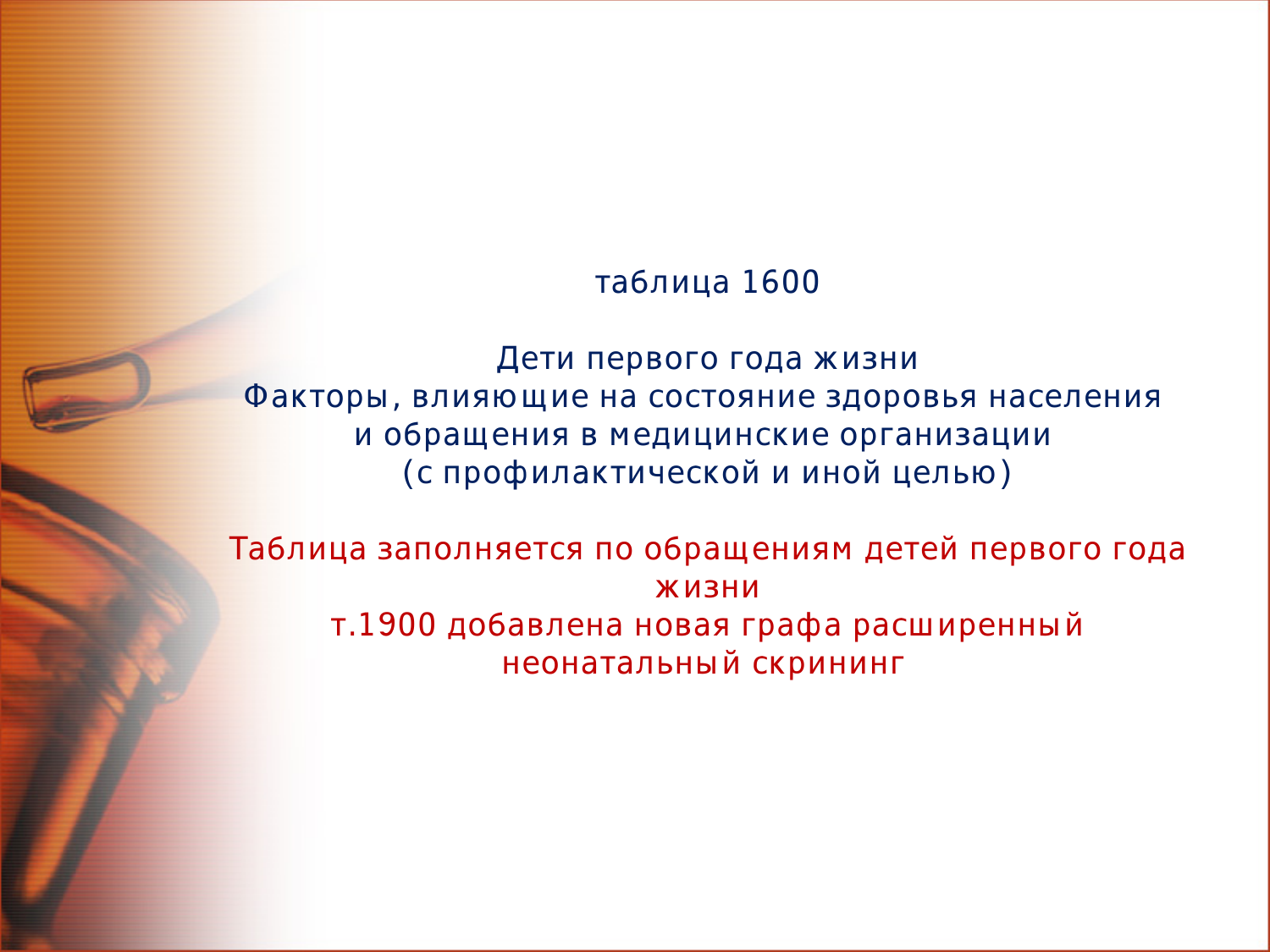

# таблица 1600 Дети первого года жизни Факторы, влияющие на состояние здоровья населения и обращения в медицинские организации (с профилактической и иной целью) Таблица заполняется по обращениям детей первого года жизни т.1900 добавлена новая графа расширенный неонатальный скрининг